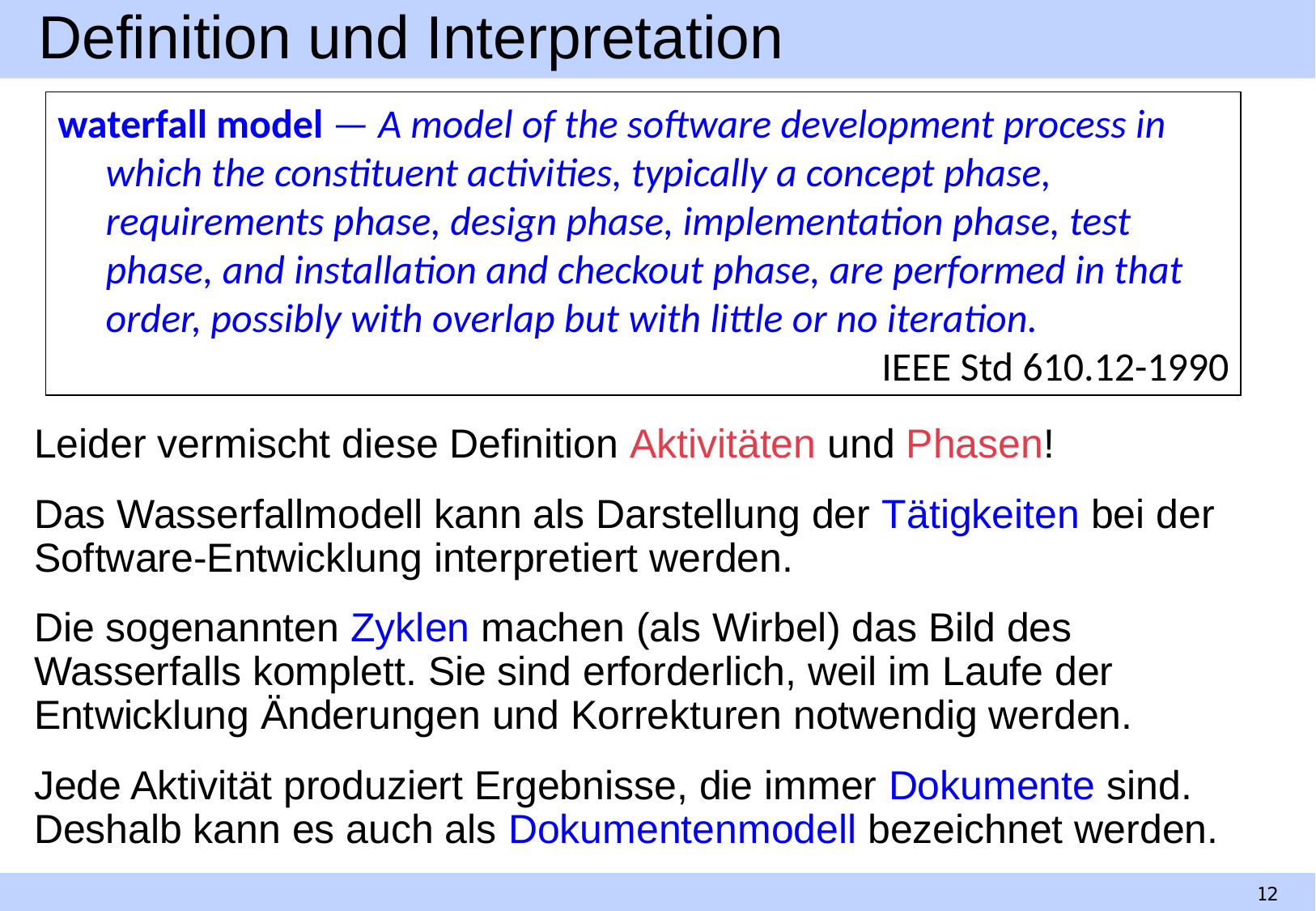

# Definition und Interpretation
waterfall model — A model of the software development process in which the constituent activities, typically a concept phase, requirements phase, design phase, implementation phase, test phase, and installation and checkout phase, are performed in that order, possibly with overlap but with little or no iteration.
IEEE Std 610.12-1990
Leider vermischt diese Definition Aktivitäten und Phasen!
Das Wasserfallmodell kann als Darstellung der Tätigkeiten bei der Software-Entwicklung interpretiert werden.
Die sogenannten Zyklen machen (als Wirbel) das Bild des Wasserfalls komplett. Sie sind erforderlich, weil im Laufe der Entwicklung Änderungen und Korrekturen notwendig werden.
Jede Aktivität produziert Ergebnisse, die immer Dokumente sind. Deshalb kann es auch als Dokumentenmodell bezeichnet werden.

12